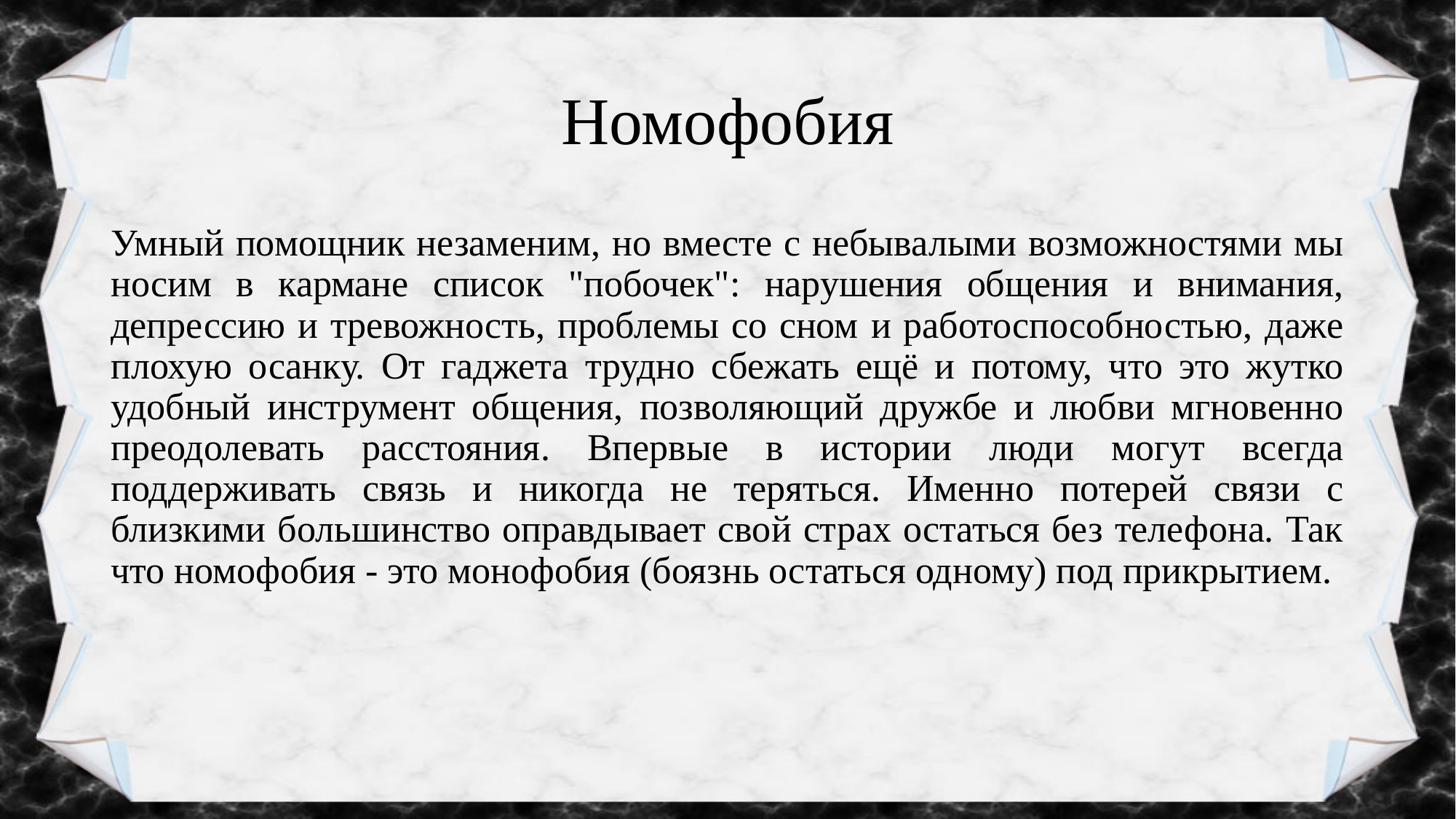

# Номофобия
Умный помощник незаменим, но вместе с небывалыми возможностями мы носим в кармане список "побочек": нарушения общения и внимания, депрессию и тревожность, проблемы со сном и работоспособностью, даже плохую осанку. От гаджета трудно сбежать ещё и потому, что это жутко удобный инструмент общения, позволяющий дружбе и любви мгновенно преодолевать расстояния. Впервые в истории люди могут всегда поддерживать связь и никогда не теряться. Именно потерей связи с близкими большинство оправдывает свой cтрах остаться без телефона. Так что номофобия - это монофобия (боязнь остаться одному) под прикрытием.